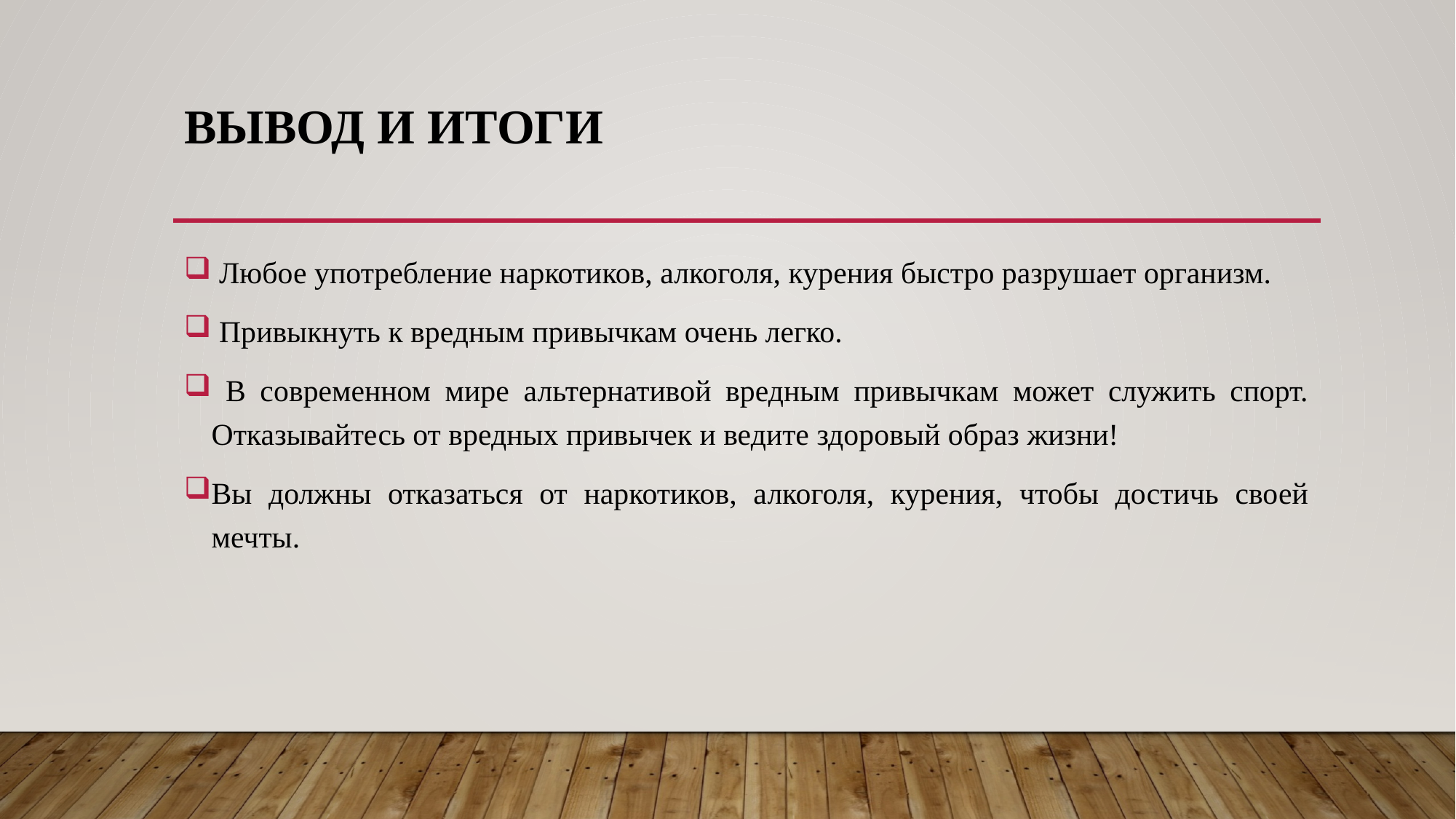

# Вывод и итоги
 Любое употребление наркотиков, алкоголя, курения быстро разрушает организм.
 Привыкнуть к вредным привычкам очень легко.
 В современном мире альтернативой вредным привычкам может служить спорт. Отказывайтесь от вредных привычек и ведите здоровый образ жизни!
Вы должны отказаться от наркотиков, алкоголя, курения, чтобы достичь своей мечты.